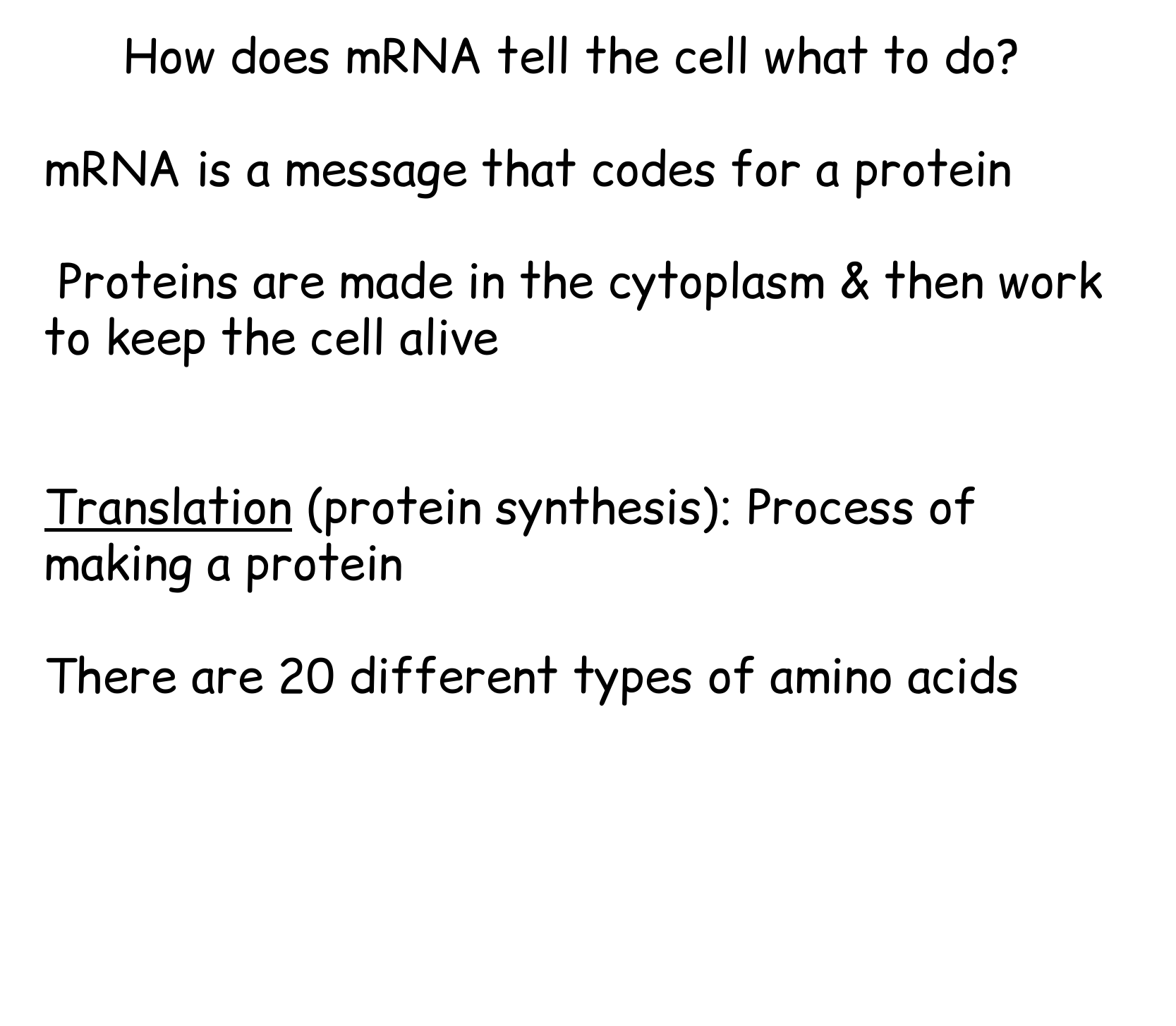

How does mRNA tell the cell what to do?

mRNA is a message that codes for a protein

 Proteins are made in the cytoplasm & then work to keep the cell alive

Translation (protein synthesis): Process of making a protein

There are 20 different types of amino acids